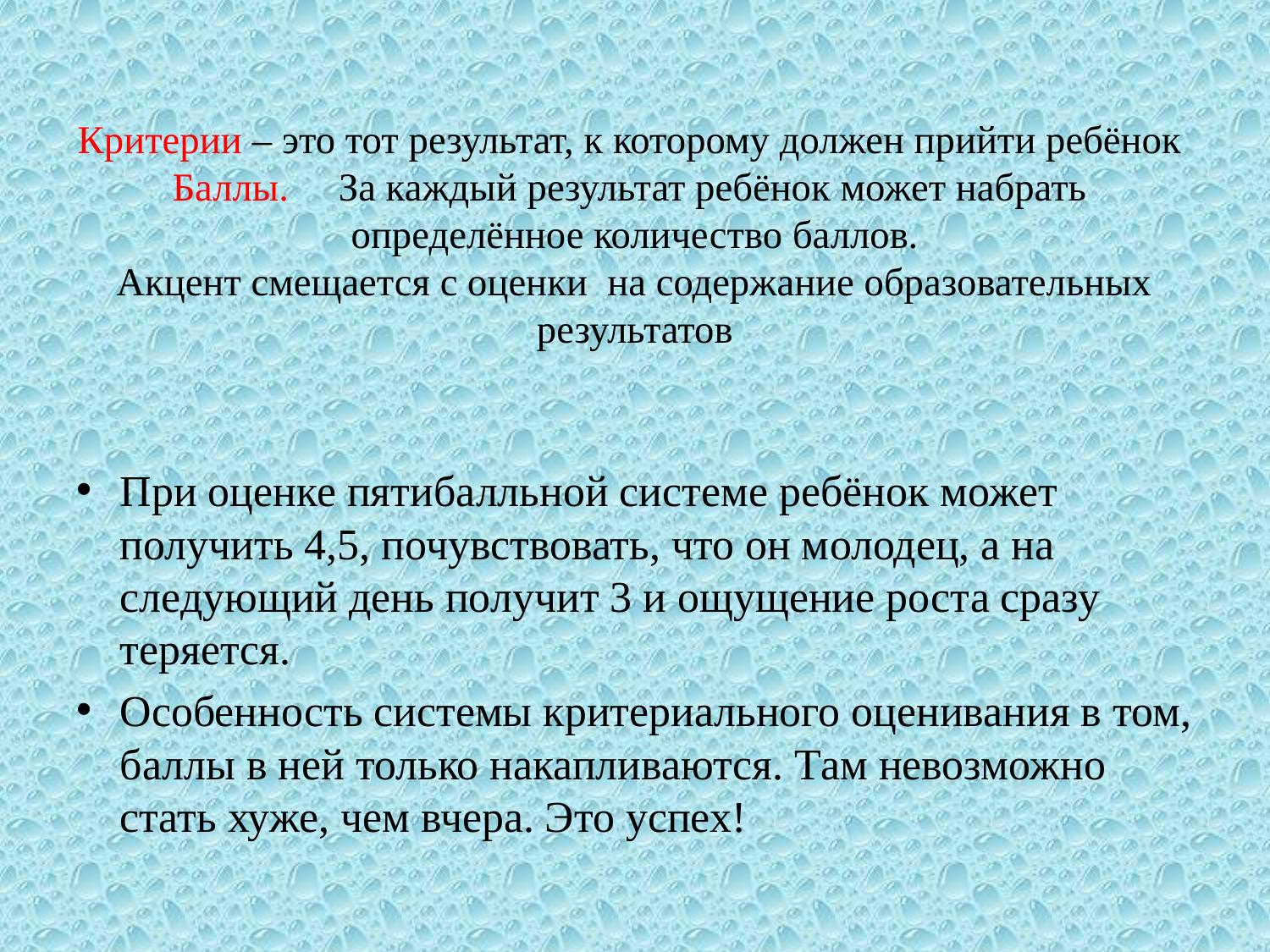

# Критерии – это тот результат, к которому должен прийти ребёнок Баллы.     За каждый результат ребёнок может набрать  определённое количество баллов. Акцент смещается с оценки  на содержание образовательных результатов
При оценке пятибалльной системе ребёнок может получить 4,5, почувствовать, что он молодец, а на следующий день получит 3 и ощущение роста сразу теряется.
Особенность системы критериального оценивания в том, баллы в ней только накапливаются. Там невозможно стать хуже, чем вчера. Это успех!